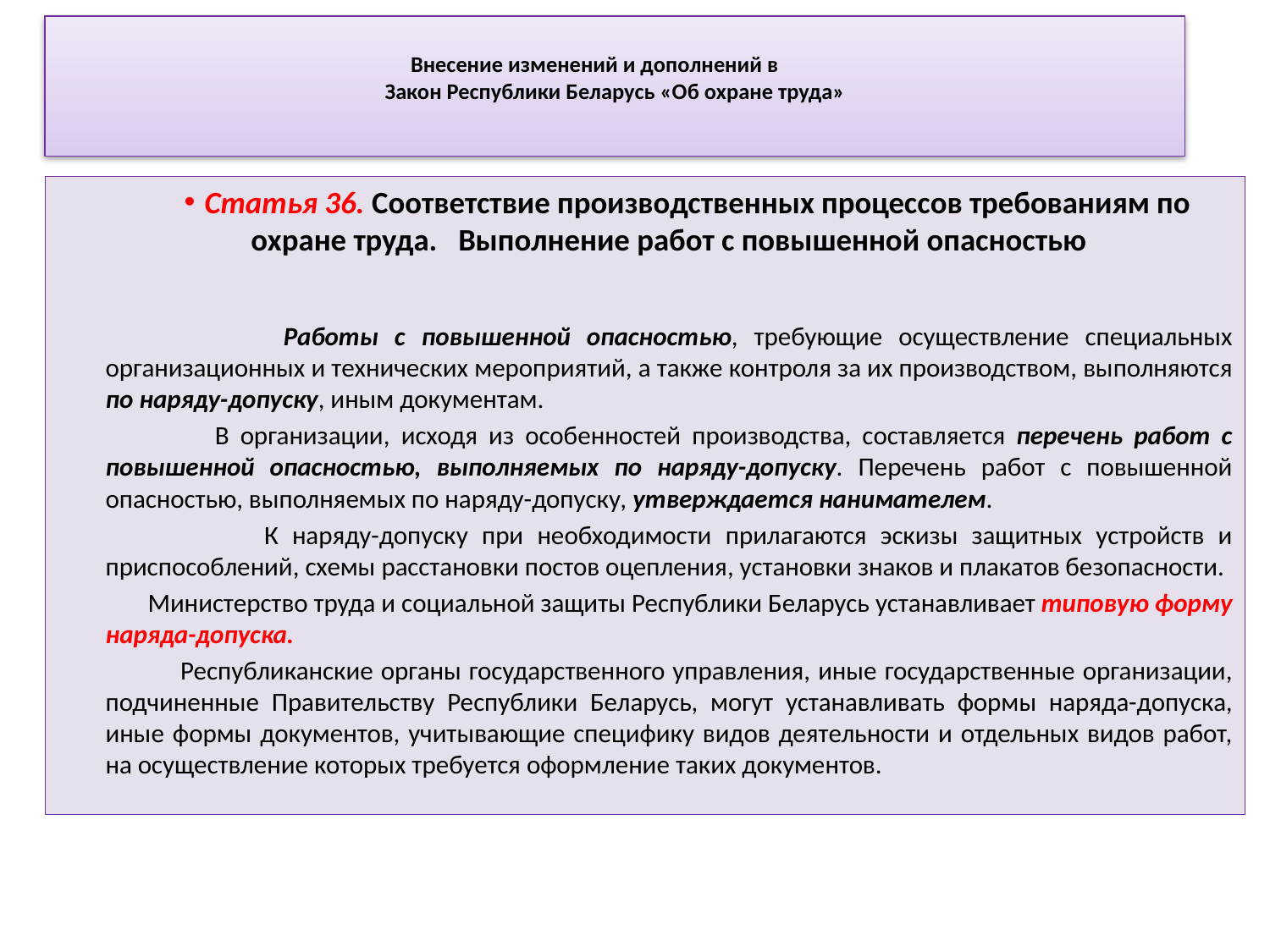

Внесение изменений и дополнений в
Закон Республики Беларусь «Об охране труда»

Статья 36. Соответствие производственных процессов требованиям по охране труда.   Выполнение работ с повышенной опасностью

              Работы с повышенной опасностью, требующие осуществление специальных организационных и технических мероприятий, а также контроля за их производством, выполняются по наряду-допуску, иным документам.
              В организации, исходя из особенностей производства, составляется перечень работ с повышенной опасностью, выполняемых по наряду-допуску. Перечень работ с повышенной опасностью, выполняемых по наряду-допуску, утверждается нанимателем.
               К наряду-допуску при необходимости прилагаются эскизы защитных устройств и приспособлений, схемы расстановки постов оцепления, установки знаков и плакатов безопасности.
               Министерство труда и социальной защиты Республики Беларусь устанавливает типовую форму наряда-допуска.
                Республиканские органы государственного управления, иные государственные организации, подчиненные Правительству Республики Беларусь, могут устанавливать формы наряда-допуска, иные формы документов, учитывающие специфику видов деятельности и отдельных видов работ, на осуществление которых требуется оформление таких документов.